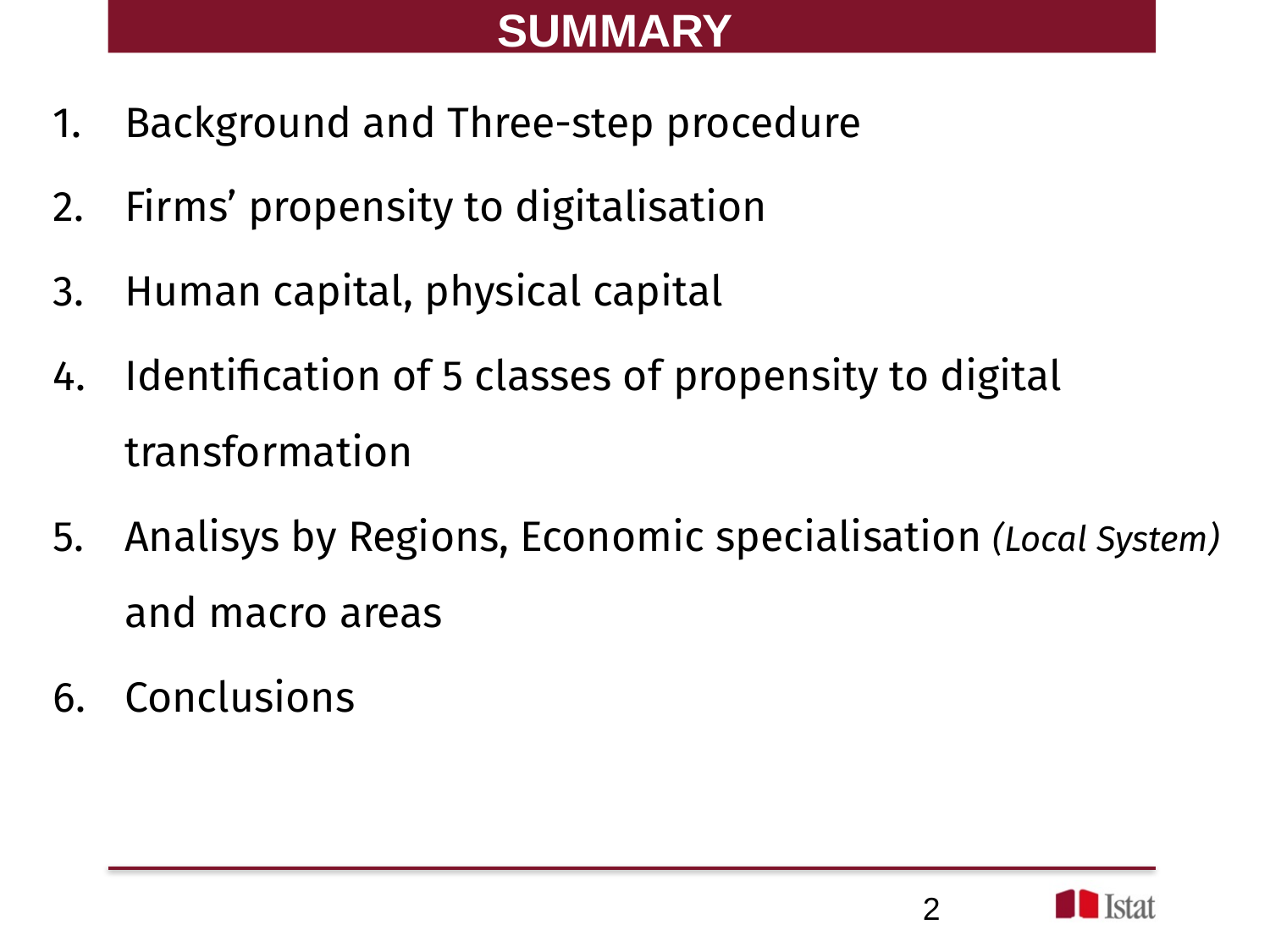

SUMMARY
Background and Three-step procedure
Firms’ propensity to digitalisation
Human capital, physical capital
Identification of 5 classes of propensity to digital transformation
Analisys by Regions, Economic specialisation (Local System) and macro areas
Conclusions

2